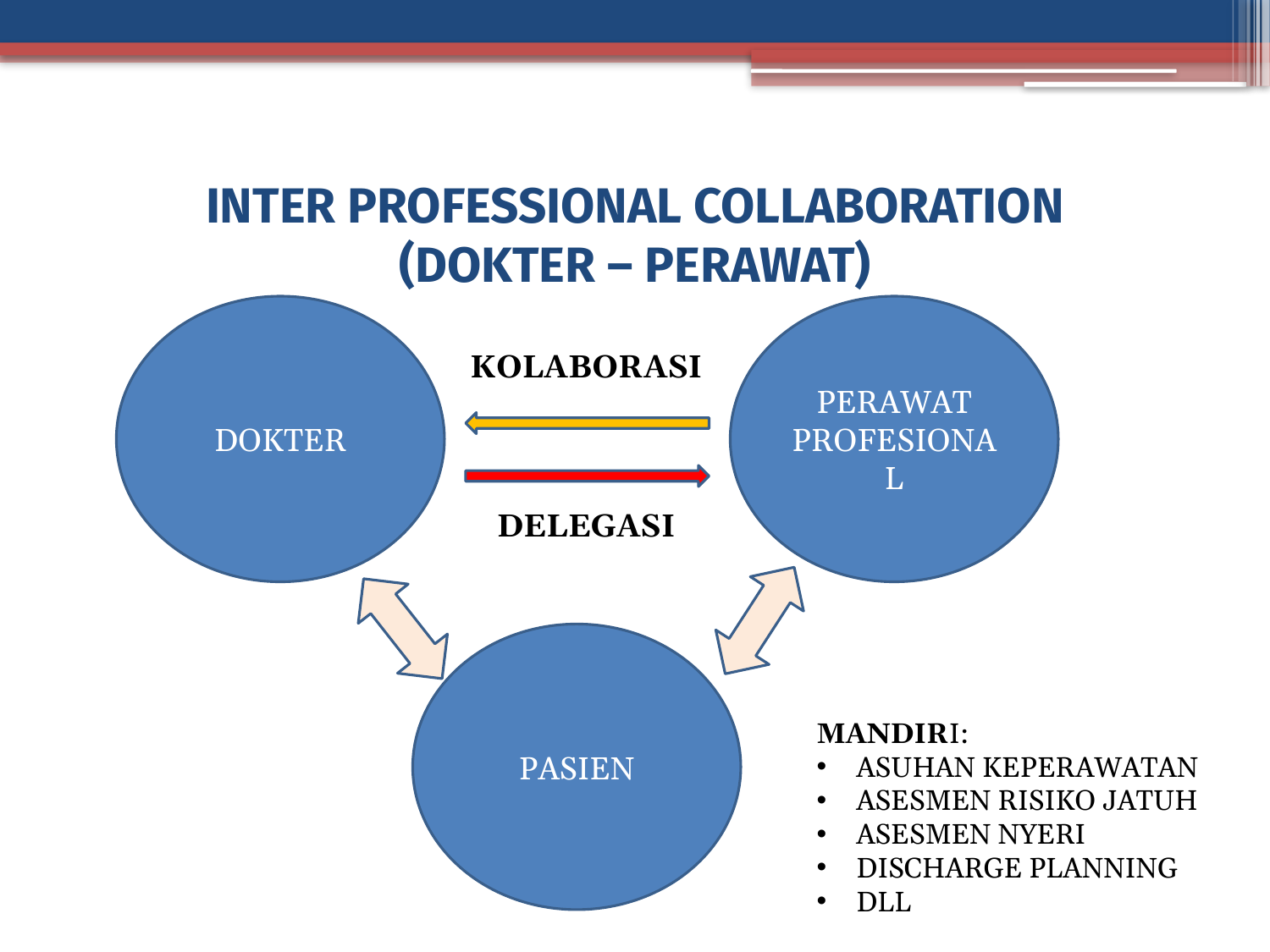

# INTER PROFESSIONAL COLLABORATION (DOKTER – PERAWAT)
DOKTER
PERAWAT
PROFESIONAL
KOLABORASI

DELEGASI

PASIEN
MANDIRI:
ASUHAN KEPERAWATAN
ASESMEN RISIKO JATUH
ASESMEN NYERI
DISCHARGE PLANNING
DLL